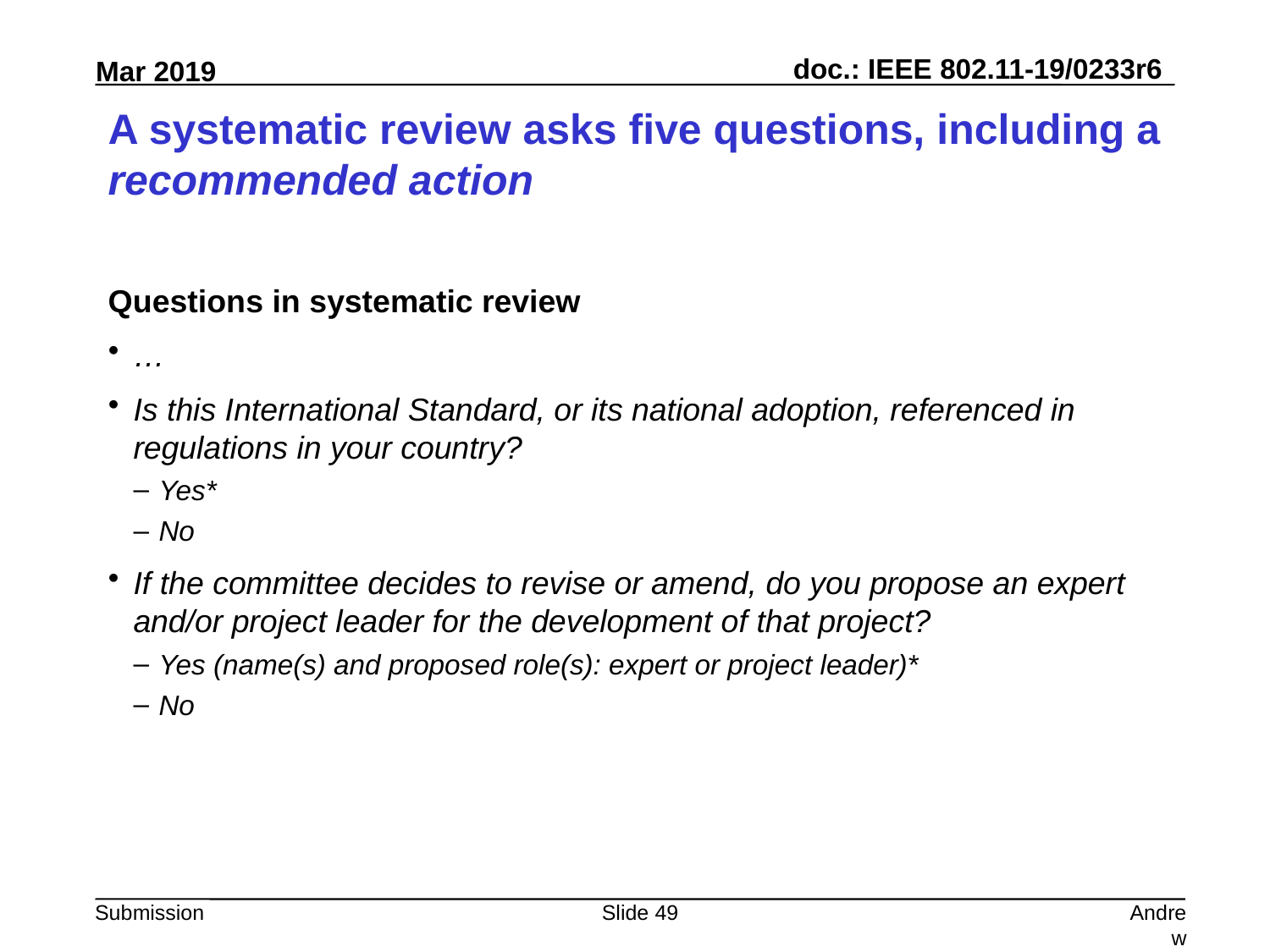

# A systematic review asks five questions, including a recommended action
Questions in systematic review
…
Is this International Standard, or its national adoption, referenced in regulations in your country?
Yes*
No
If the committee decides to revise or amend, do you propose an expert and/or project leader for the development of that project?
Yes (name(s) and proposed role(s): expert or project leader)*
No

Slide 49
Andrew Myles, Cisco